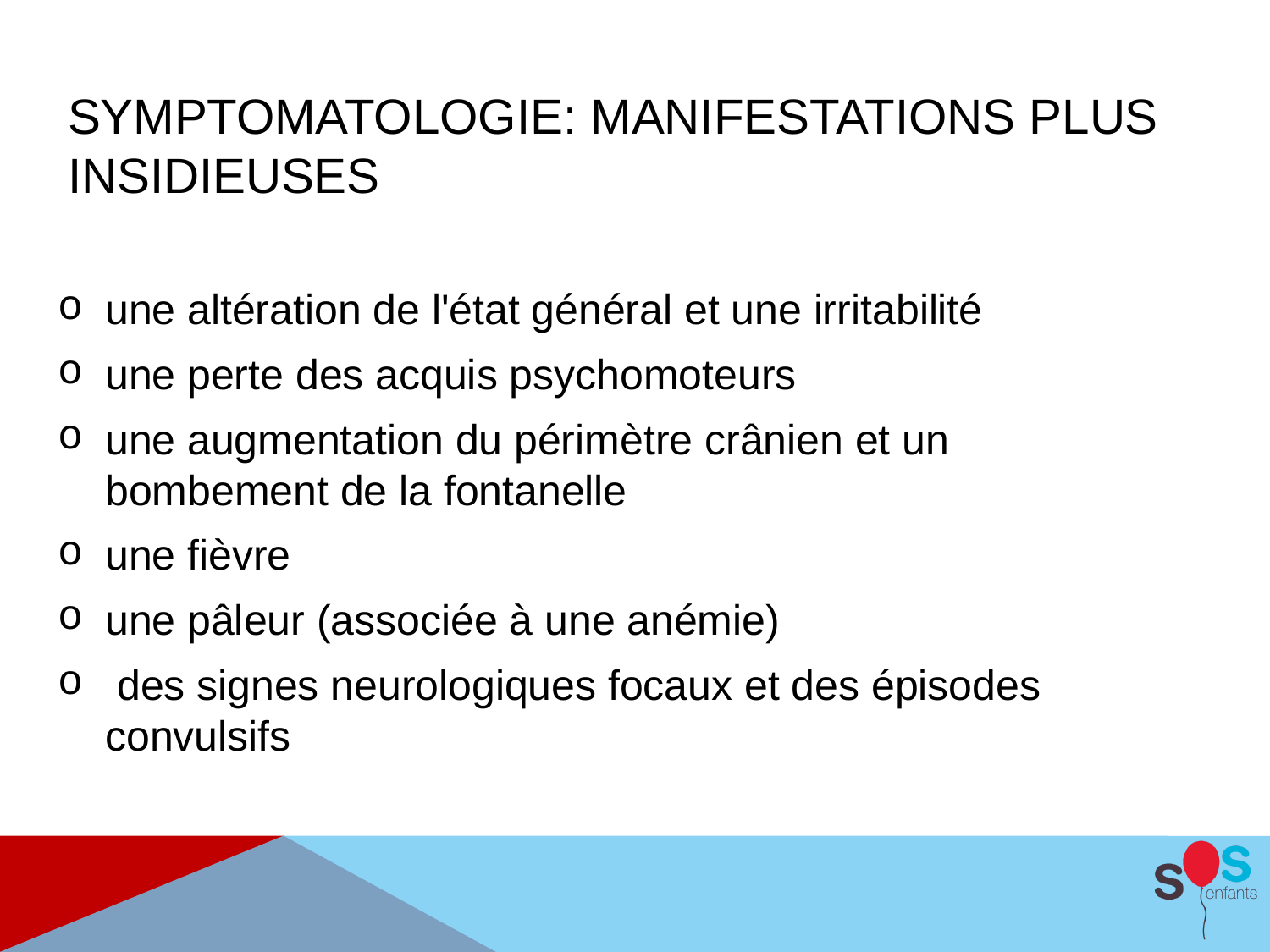

# Symptomatologie: manifestations plus insidieuses
une altération de l'état général et une irritabilité
une perte des acquis psychomoteurs
une augmentation du périmètre crânien et un bombement de la fontanelle
une fièvre
une pâleur (associée à une anémie)
 des signes neurologiques focaux et des épisodes convulsifs